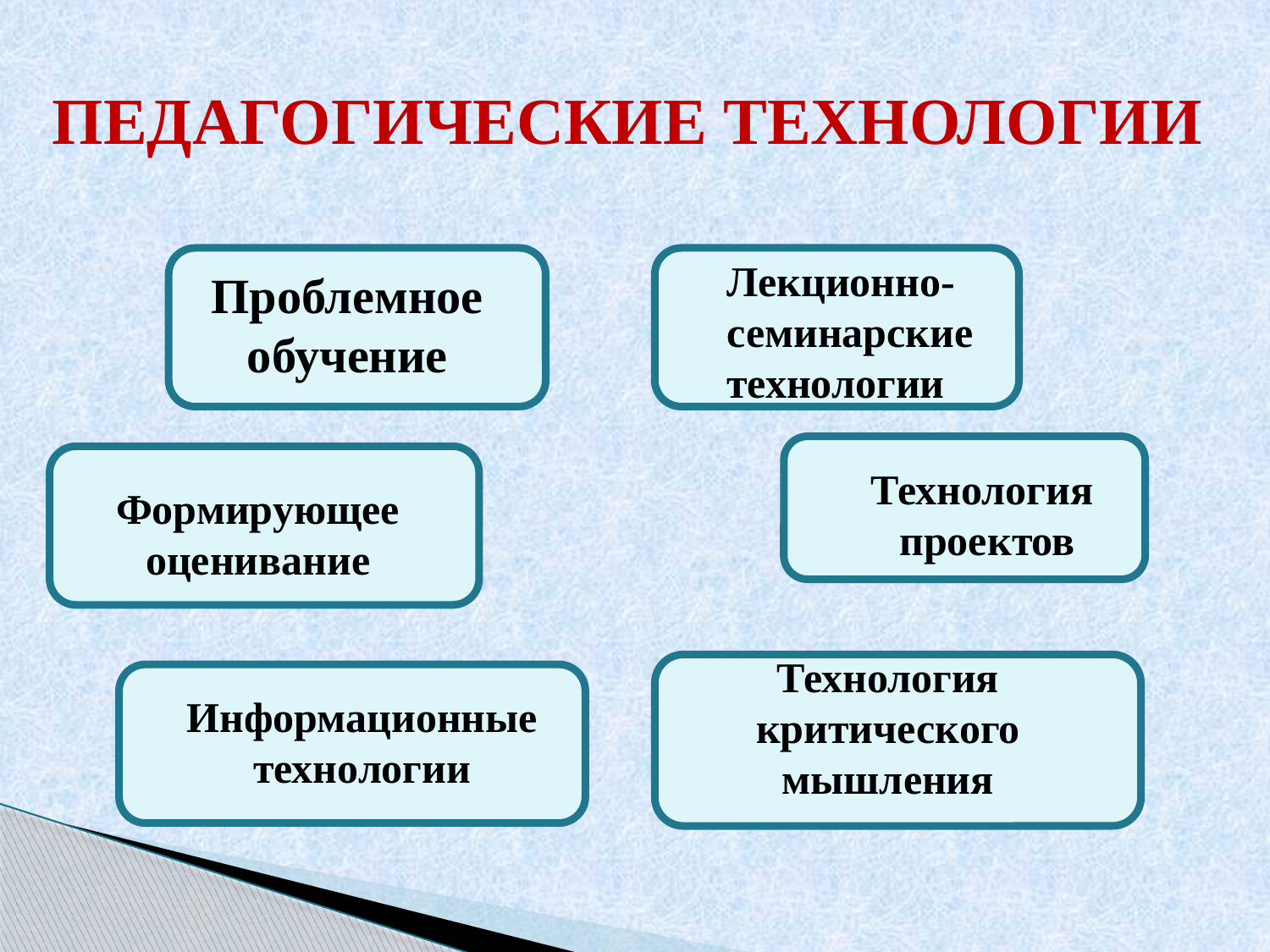

# ПЕДАГОГИЧЕСКИЕ ТЕХНОЛОГИИ

Лекционно-семинарские технологии
Проблемное обучение

Технология
проектов
Формирующее оценивание
Технология критического мышления

Информационные технологии